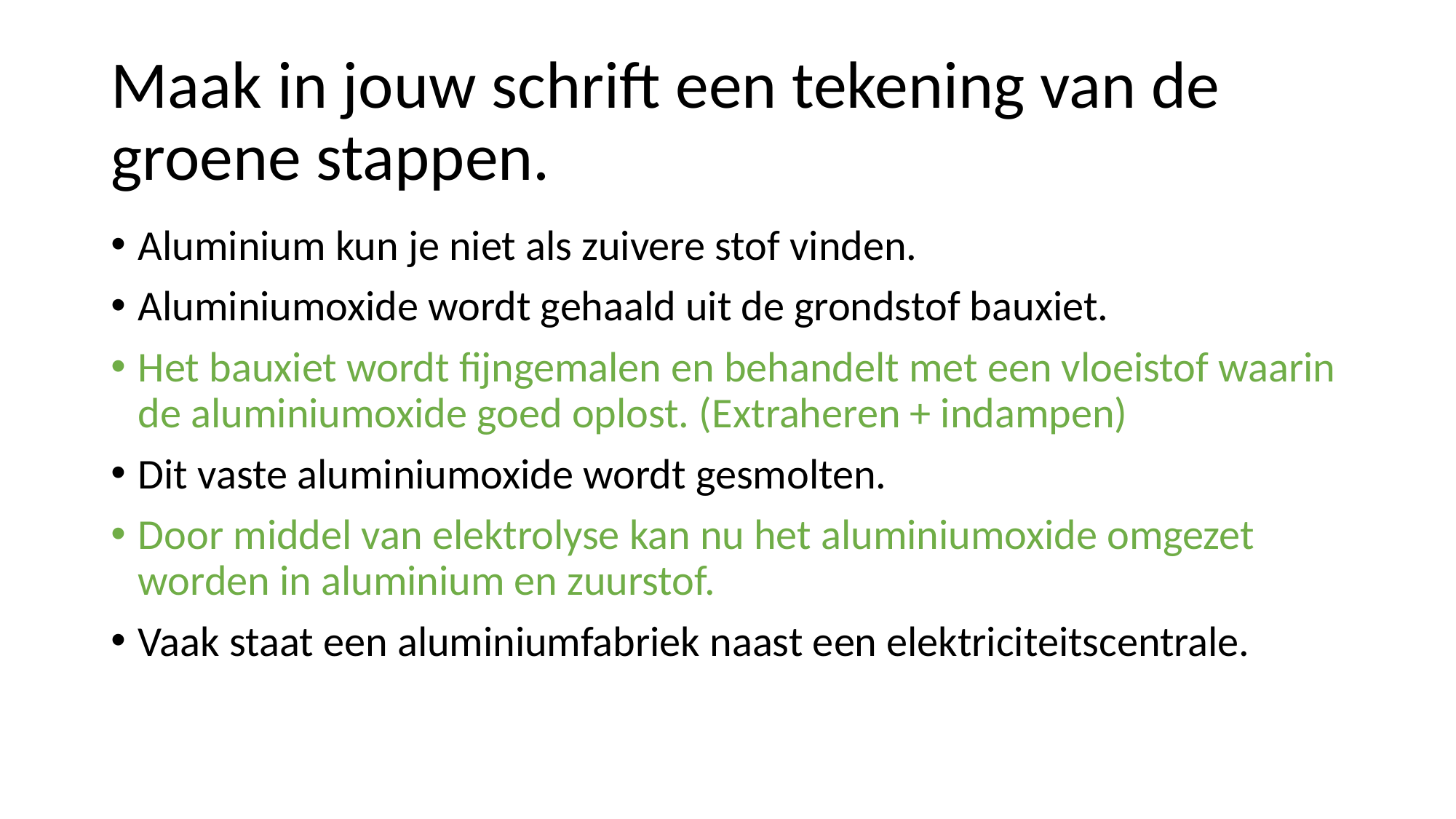

# Maak in jouw schrift een tekening van de groene stappen.
Aluminium kun je niet als zuivere stof vinden.
Aluminiumoxide wordt gehaald uit de grondstof bauxiet.
Het bauxiet wordt fijngemalen en behandelt met een vloeistof waarin de aluminiumoxide goed oplost. (Extraheren + indampen)
Dit vaste aluminiumoxide wordt gesmolten.
Door middel van elektrolyse kan nu het aluminiumoxide omgezet worden in aluminium en zuurstof.
Vaak staat een aluminiumfabriek naast een elektriciteitscentrale.